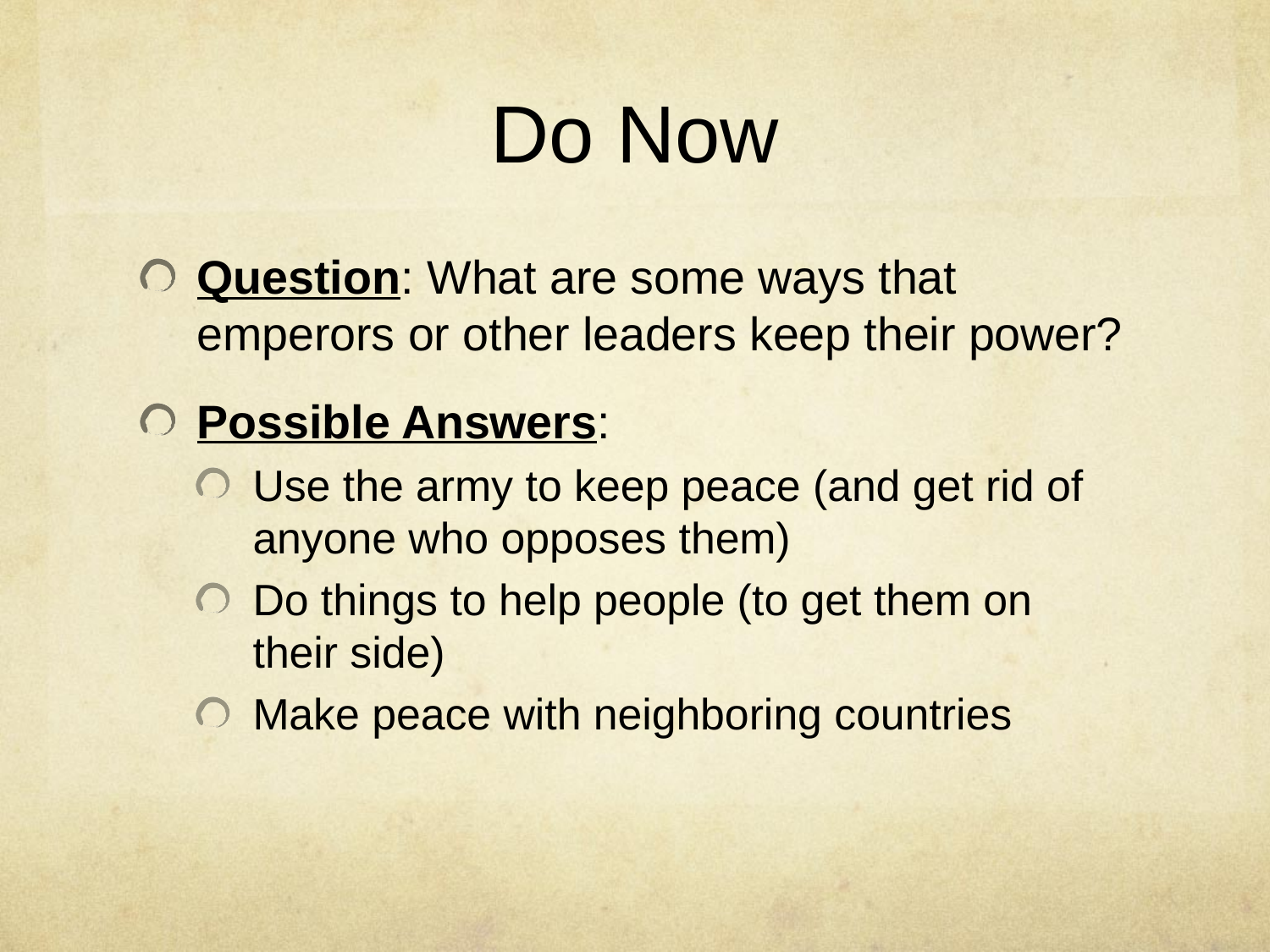

# Do Now
Question: What are some ways that  emperors or other leaders keep their power?
Possible Answers:
Use the army to keep peace (and get rid of anyone who opposes them)
Do things to help people (to get them on their side)
Make peace with neighboring countries